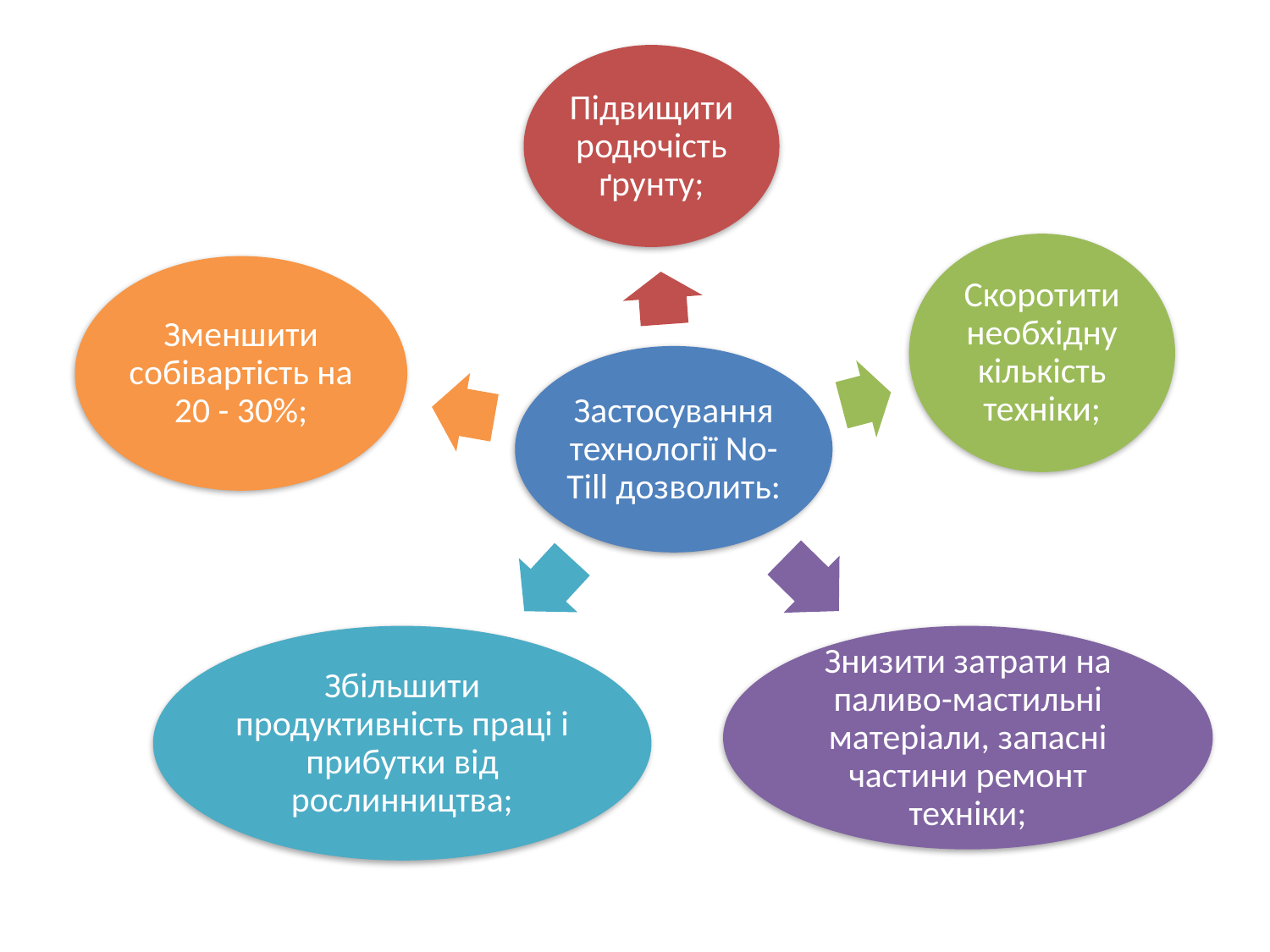

Застосування технології No-Till дозволить:

Підвищити родючість ґрунту;

Скоротити необхідну кількість техніки;

Знизити затрати на паливо-мастильні матеріали, запасні частини ремонт техніки;

Збільшити продуктивність праці і прибутки від рослинництва;

Зменшити собівартість на 20 - 30%;